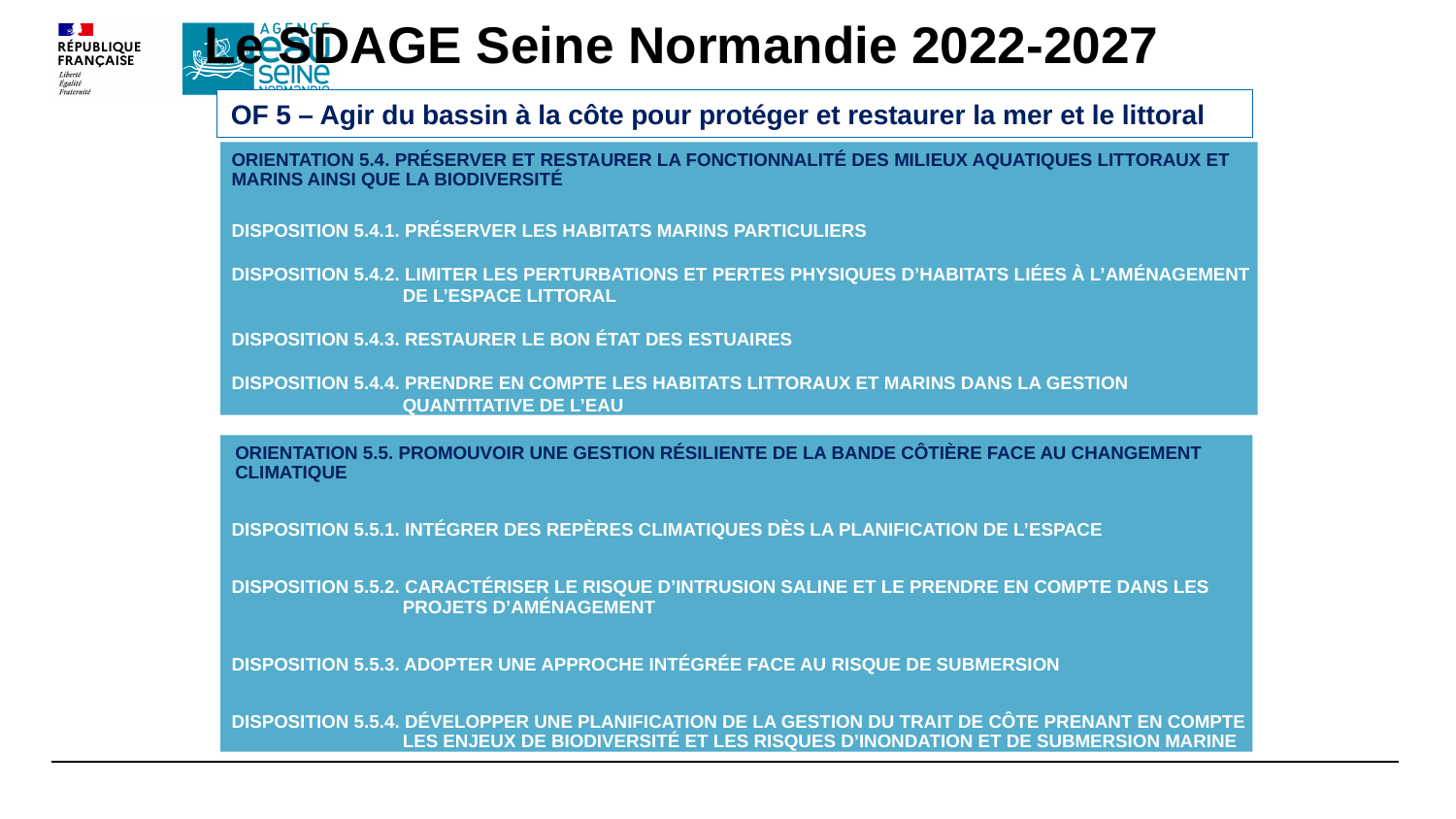

# Le SDAGE Seine Normandie 2022-2027
OF 5 – Agir du bassin à la côte pour protéger et restaurer la mer et le littoral
Orientation 5.4. Préserver et restaurer la fonctionnalité des milieux aquatiques littoraux et marins ainsi que la biodiversité

Disposition 5.4.1. Préserver les habitats marins particuliers

Disposition 5.4.2. Limiter les perturbations et pertes physiques d’habitats liées à l’aménagement de l’espace littoral

Disposition 5.4.3. Restaurer le bon état des estuaires

Disposition 5.4.4. Prendre en compte les habitats littoraux et marins dans la gestion quantitative de l’eau

Orientation 5.5. Promouvoir une gestion résiliente de la bande côtière face au changement climatique

Disposition 5.5.1. Intégrer des repères climatiques dès la planification de l’espace

Disposition 5.5.2. Caractériser le risque d’intrusion saline et le prendre en compte dans les projets d’aménagement

Disposition 5.5.3. Adopter une approche intégrée face au risque de submersion

Disposition 5.5.4. Développer une planification de la gestion du trait de côte prenant en compte les enjeux de biodiversité et les risques d’inondation et de submersion marine